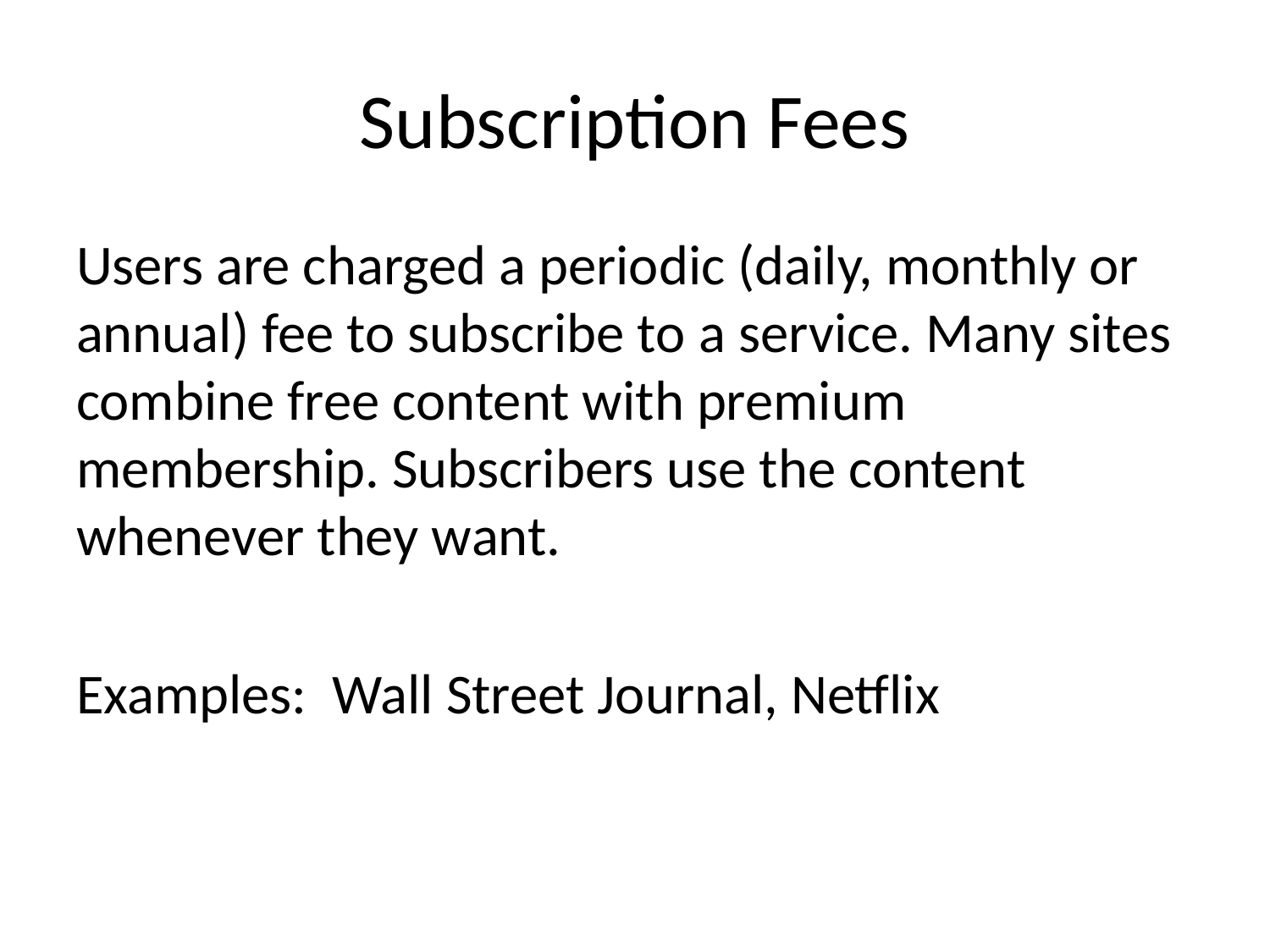

# Subscription Fees
Users are charged a periodic (daily, monthly or annual) fee to subscribe to a service. Many sites combine free content with premium membership. Subscribers use the content whenever they want.

Examples:  Wall Street Journal, Netflix